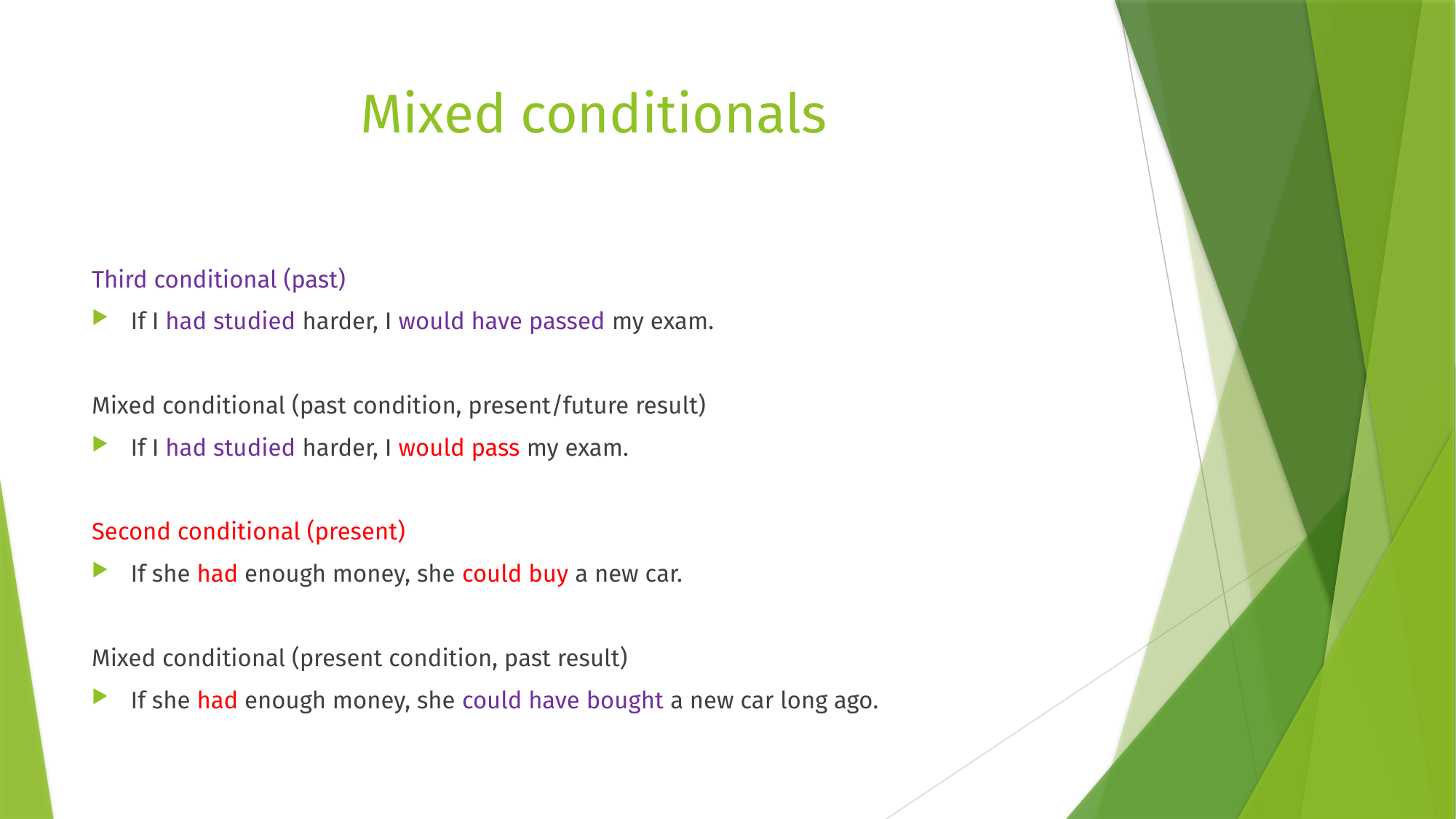

# Mixed conditionals
Third conditional (past)
If I had studied harder, I would have passed my exam.

Mixed conditional (past condition, present/future result)
If I had studied harder, I would pass my exam.

Second conditional (present)
If she had enough money, she could buy a new car.

Mixed conditional (present condition, past result)
If she had enough money, she could have bought a new car long ago.